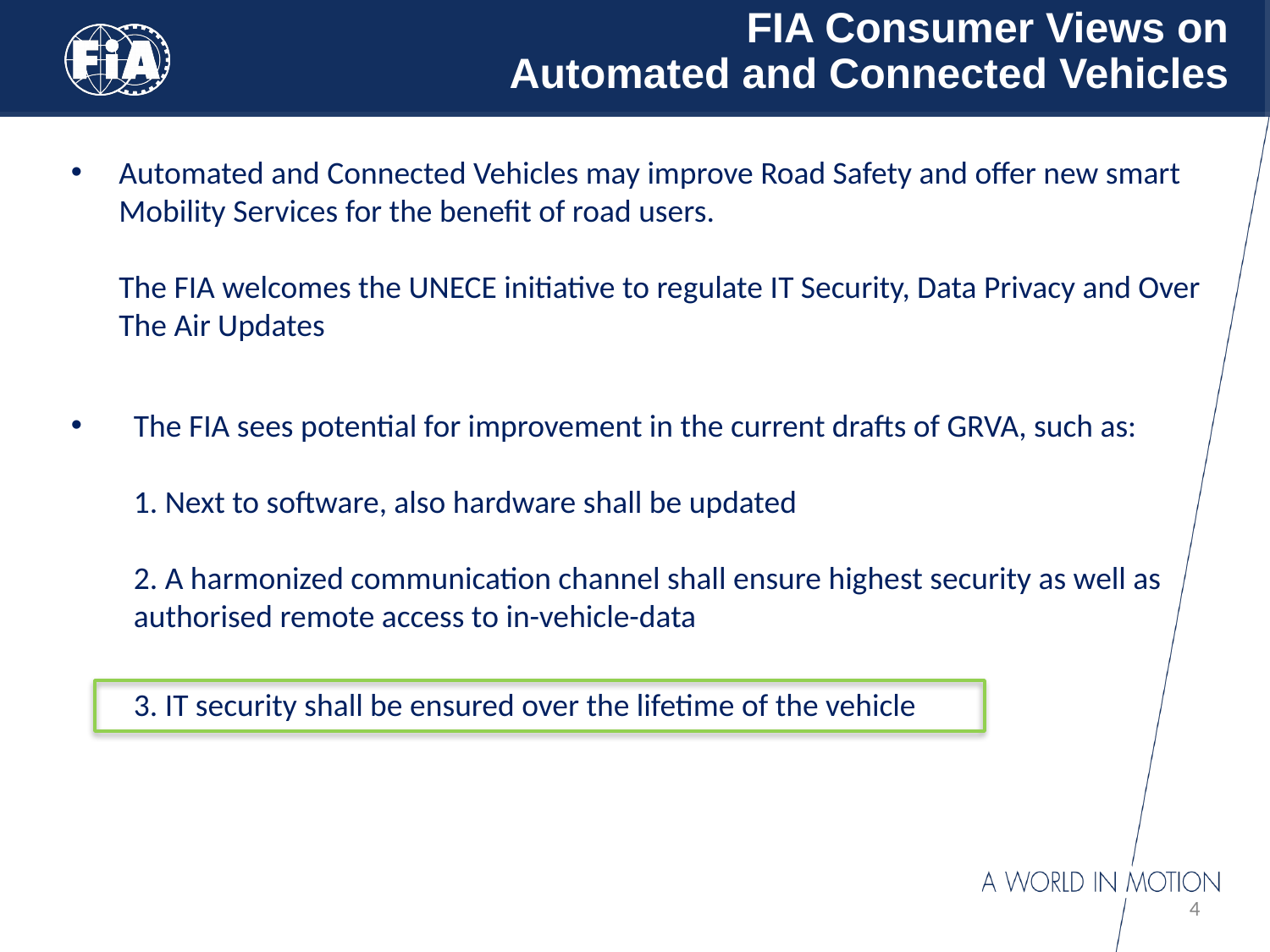

# FIA Consumer Views on Automated and Connected Vehicles
Automated and Connected Vehicles may improve Road Safety and offer new smart Mobility Services for the benefit of road users.
The FIA welcomes the UNECE initiative to regulate IT Security, Data Privacy and Over The Air Updates

The FIA sees potential for improvement in the current drafts of GRVA, such as:
1. Next to software, also hardware shall be updated
2. A harmonized communication channel shall ensure highest security as well as   authorised remote access to in-vehicle-data
	3. IT security shall be ensured over the lifetime of the vehicle

4